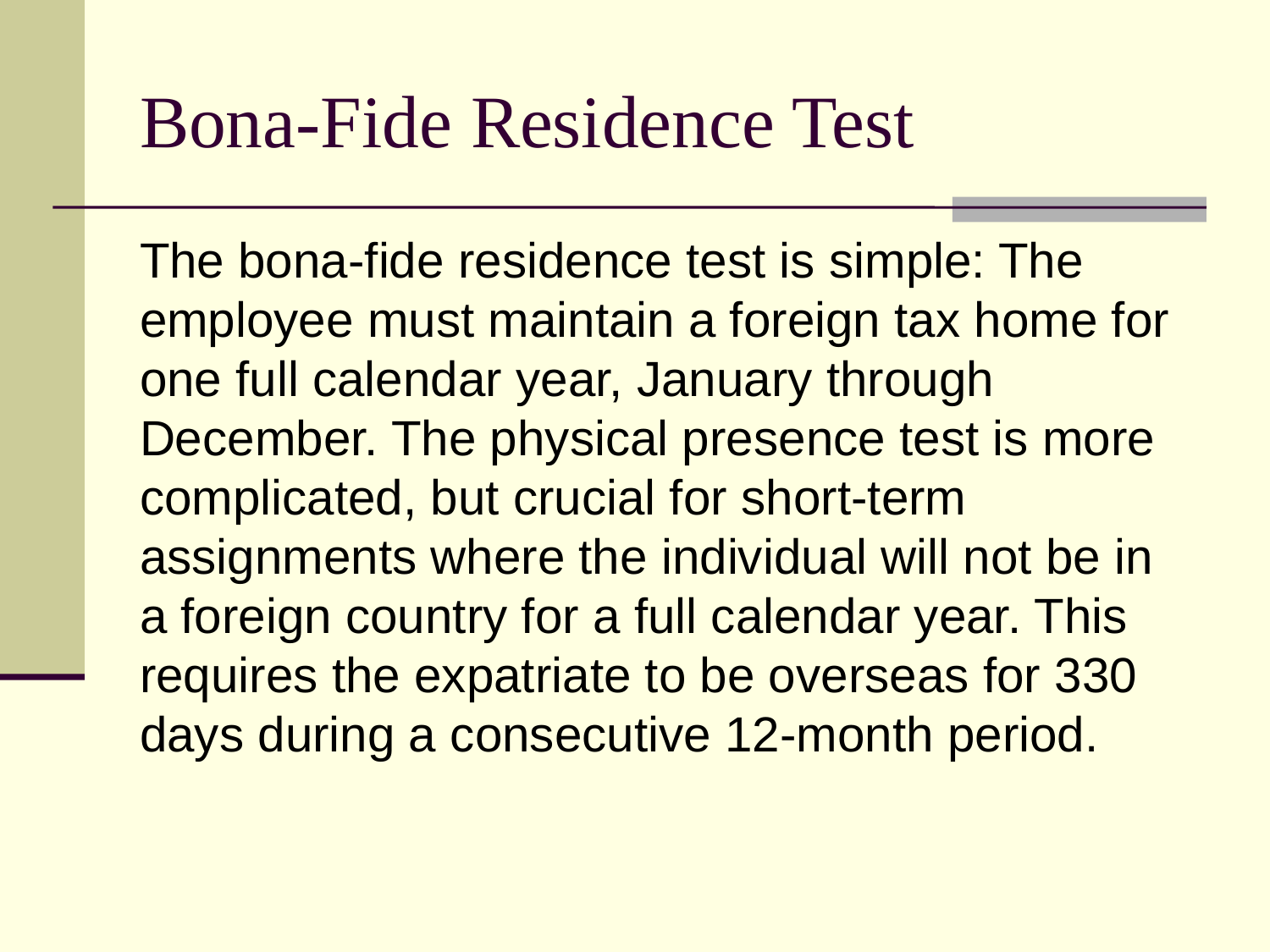

# Bona-Fide Residence Test
The bona-fide residence test is simple: The employee must maintain a foreign tax home for one full calendar year, January through December. The physical presence test is more complicated, but crucial for short-term assignments where the individual will not be in a foreign country for a full calendar year. This requires the expatriate to be overseas for 330 days during a consecutive 12-month period.